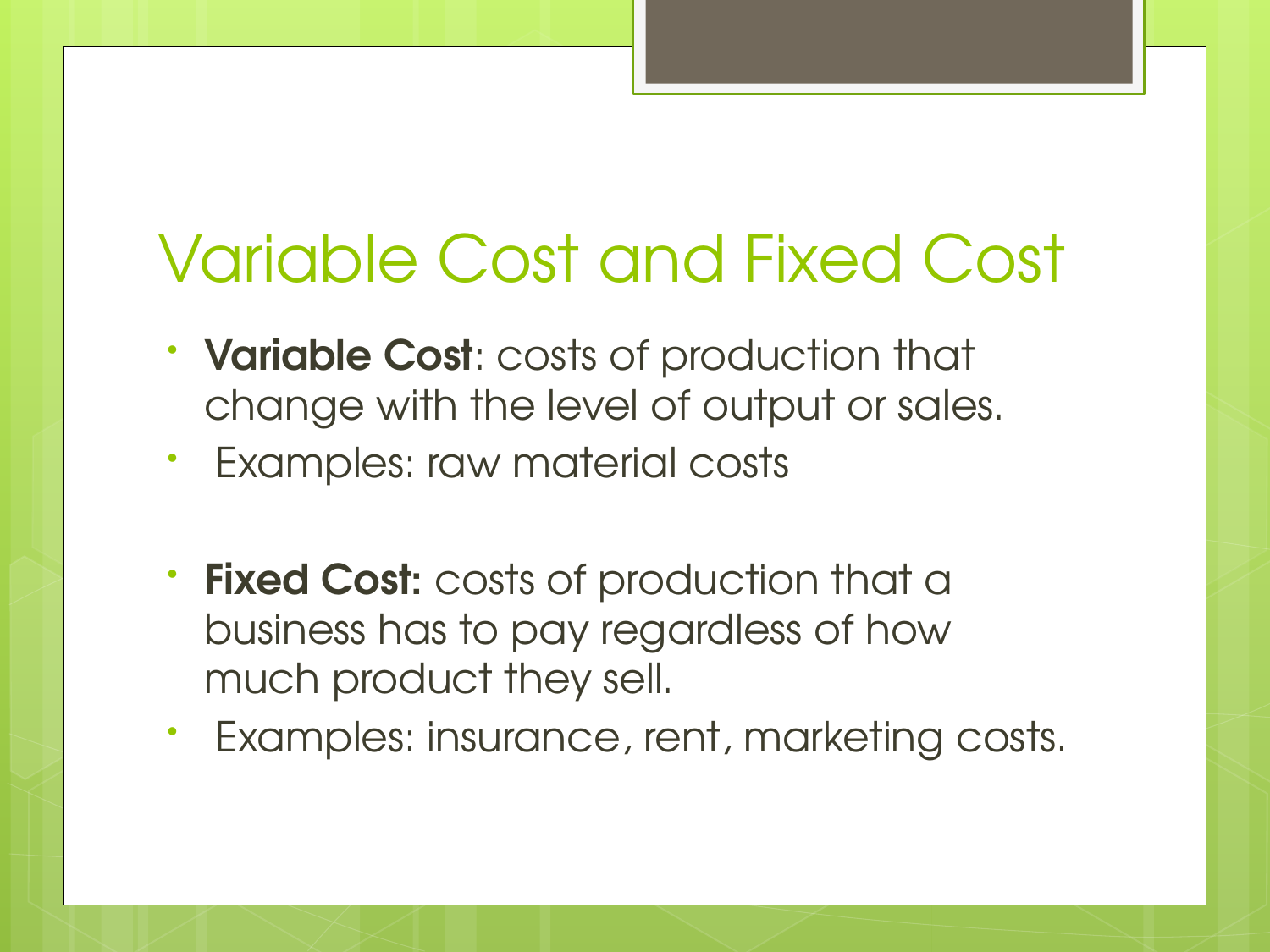

# Variable Cost and Fixed Cost
Variable Cost: costs of production that change with the level of output or sales.
 Examples: raw material costs

Fixed Cost: costs of production that a business has to pay regardless of how much product they sell.
 Examples: insurance, rent, marketing costs.